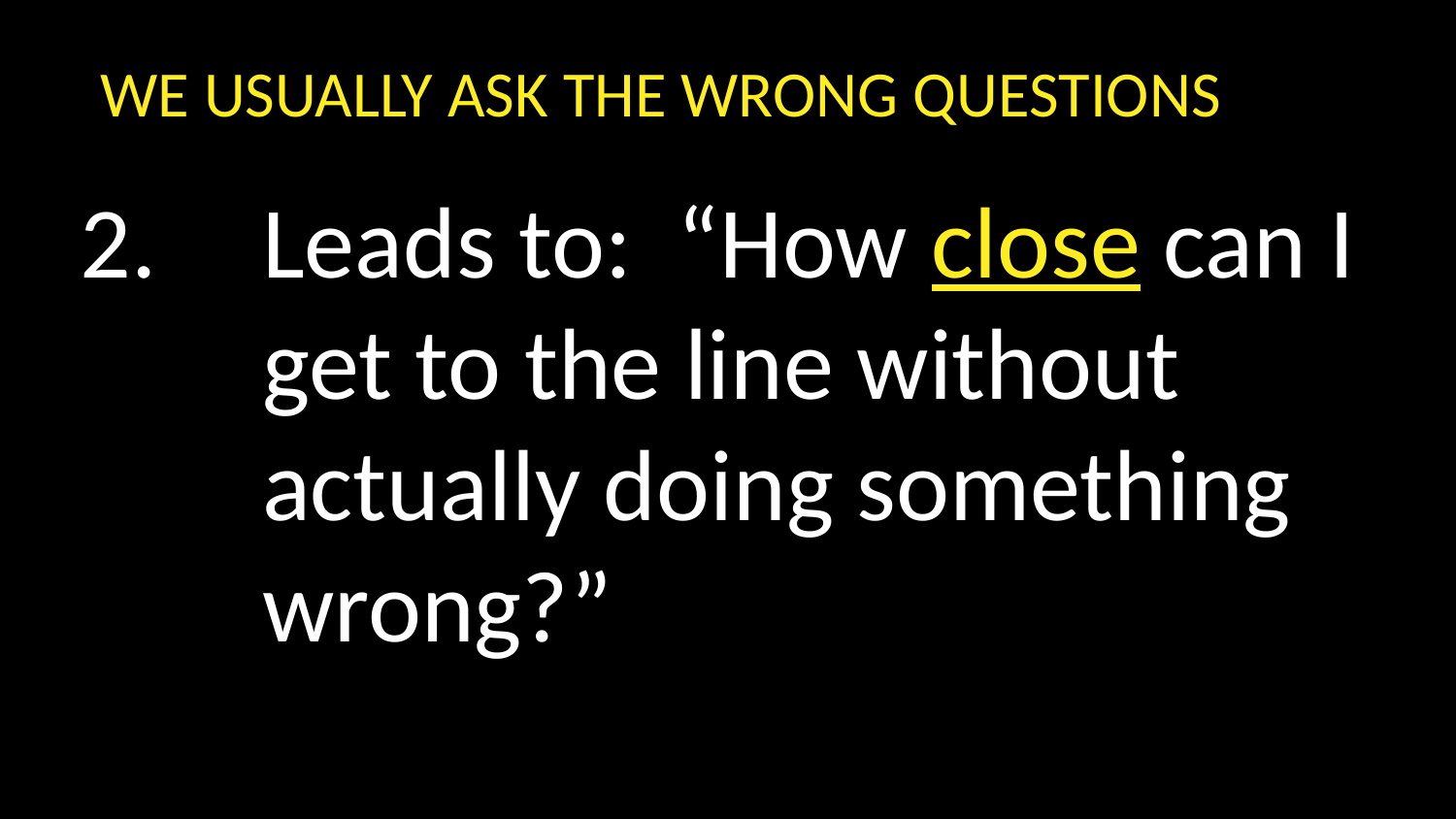

WE USUALLY ASK THE WRONG QUESTIONS
Leads to:  “How close can I get to the line without actually doing something wrong?”